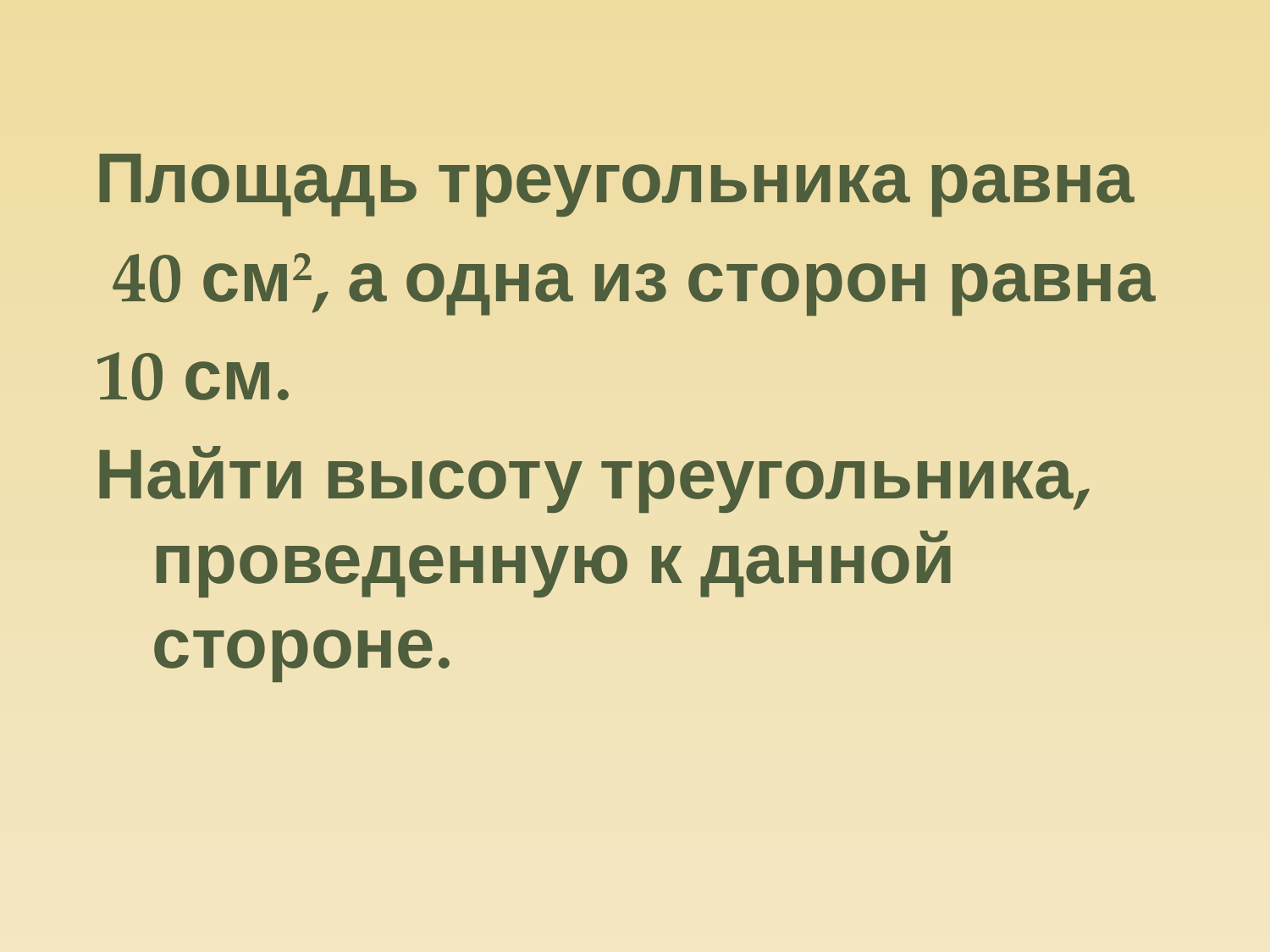

#
Площадь треугольника равна
 40 см2, а одна из сторон равна
10 см.
Найти высоту треугольника, проведенную к данной стороне.